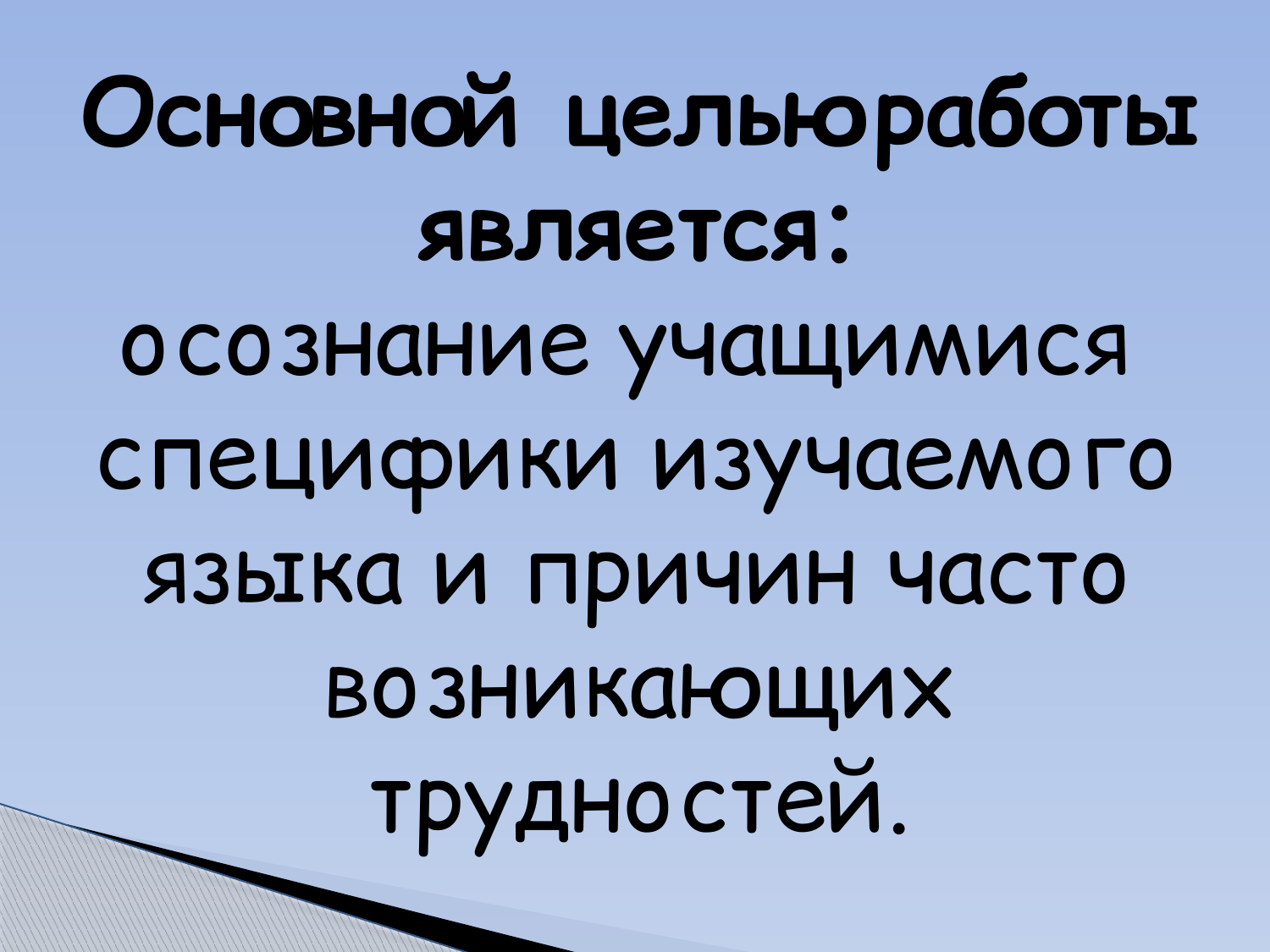

Основной целью работы является:
осознание учащимися  специфики изучаемого языка и причин часто возникающих трудностей.